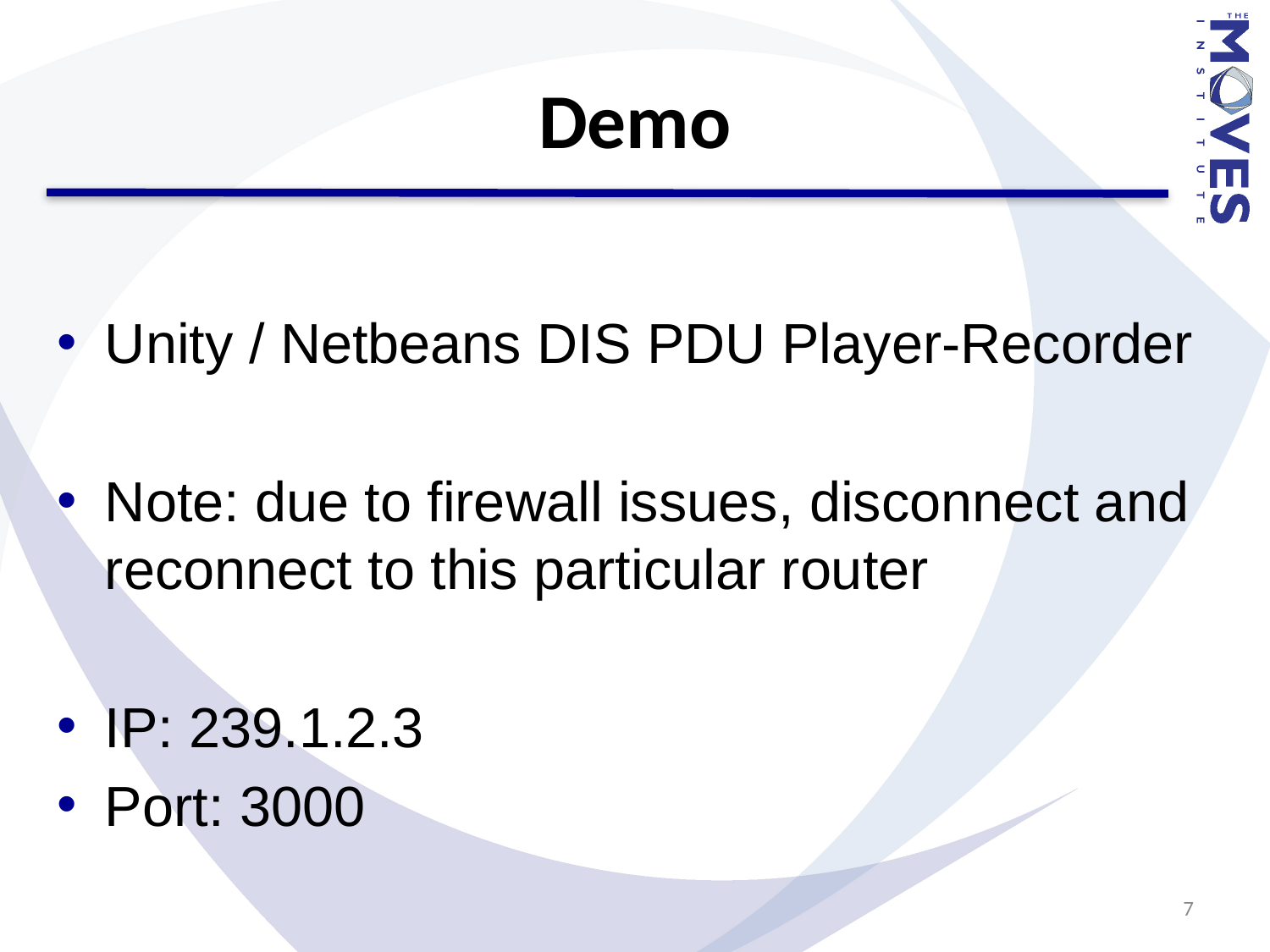

# Demo

Unity / Netbeans DIS PDU Player-Recorder

Note: due to firewall issues, disconnect and reconnect to this particular router

IP: 239.1.2.3
Port: 3000
7